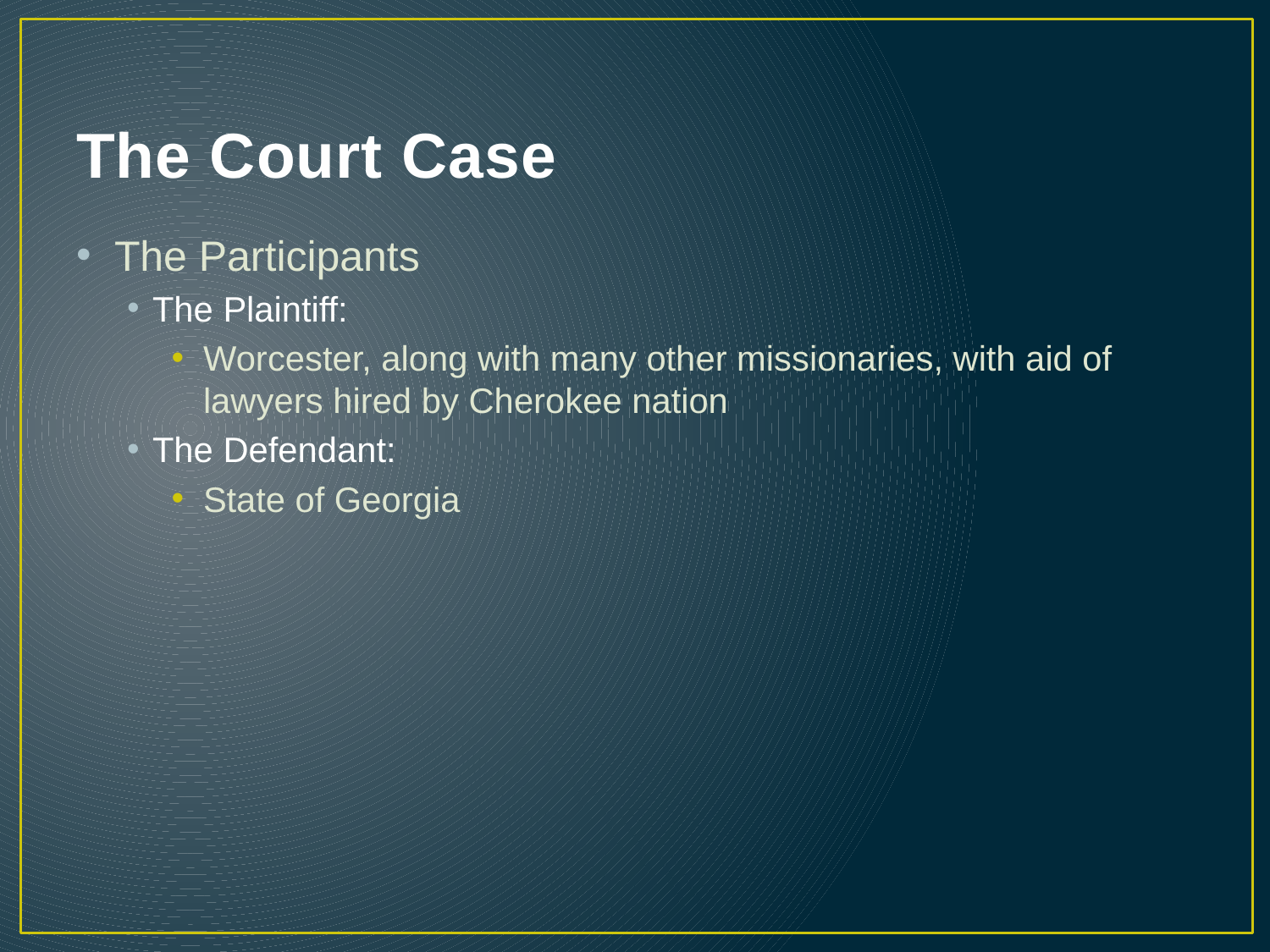

# The Court Case
The Participants
The Plaintiff:
Worcester, along with many other missionaries, with aid of lawyers hired by Cherokee nation
The Defendant:
State of Georgia